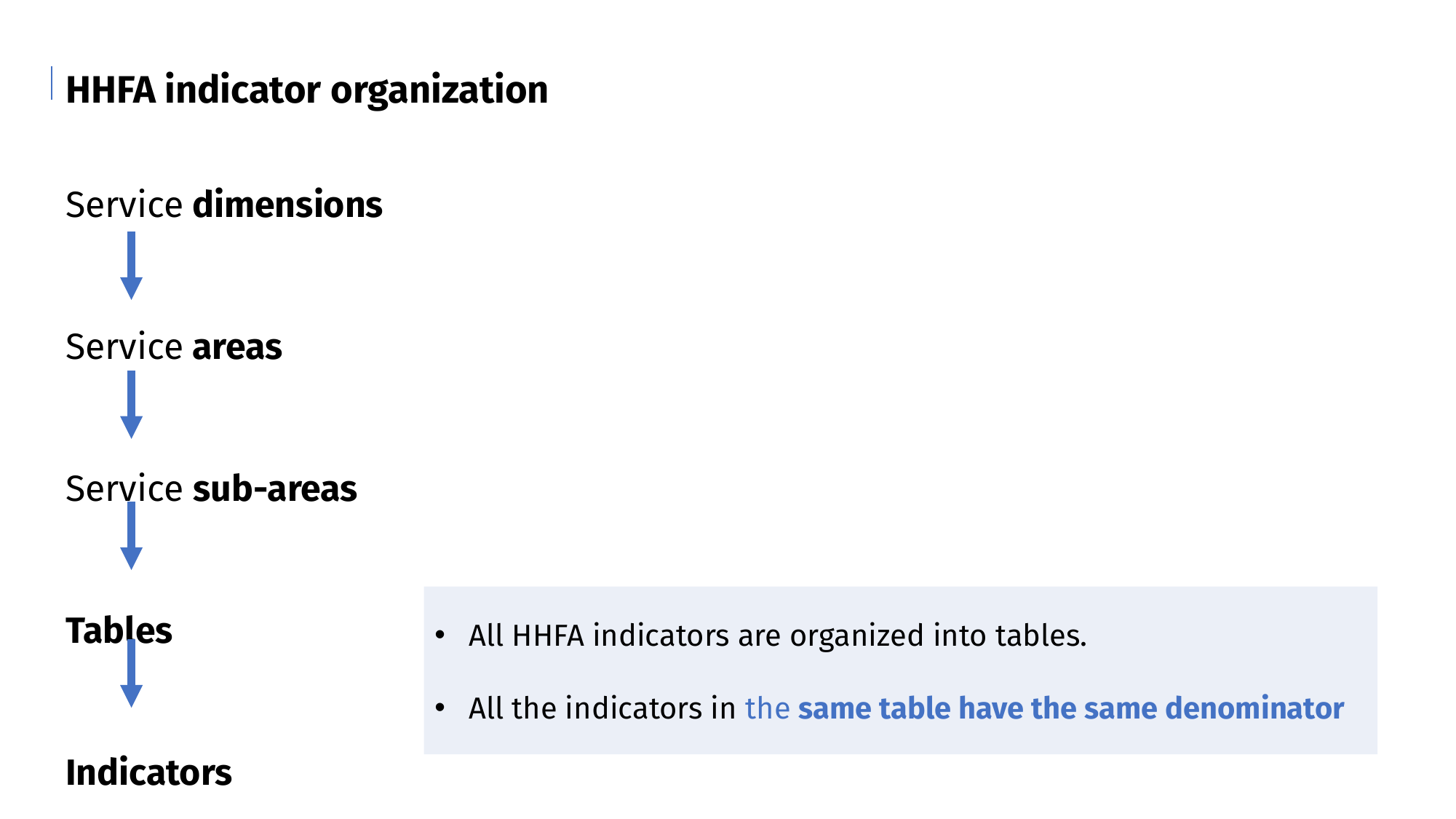

HHFA indicator organization
Service dimensions

Service areas

Service sub-areas

Tables

Indicators

All HHFA indicators are organized into tables.

All the indicators in the same table have the same denominator